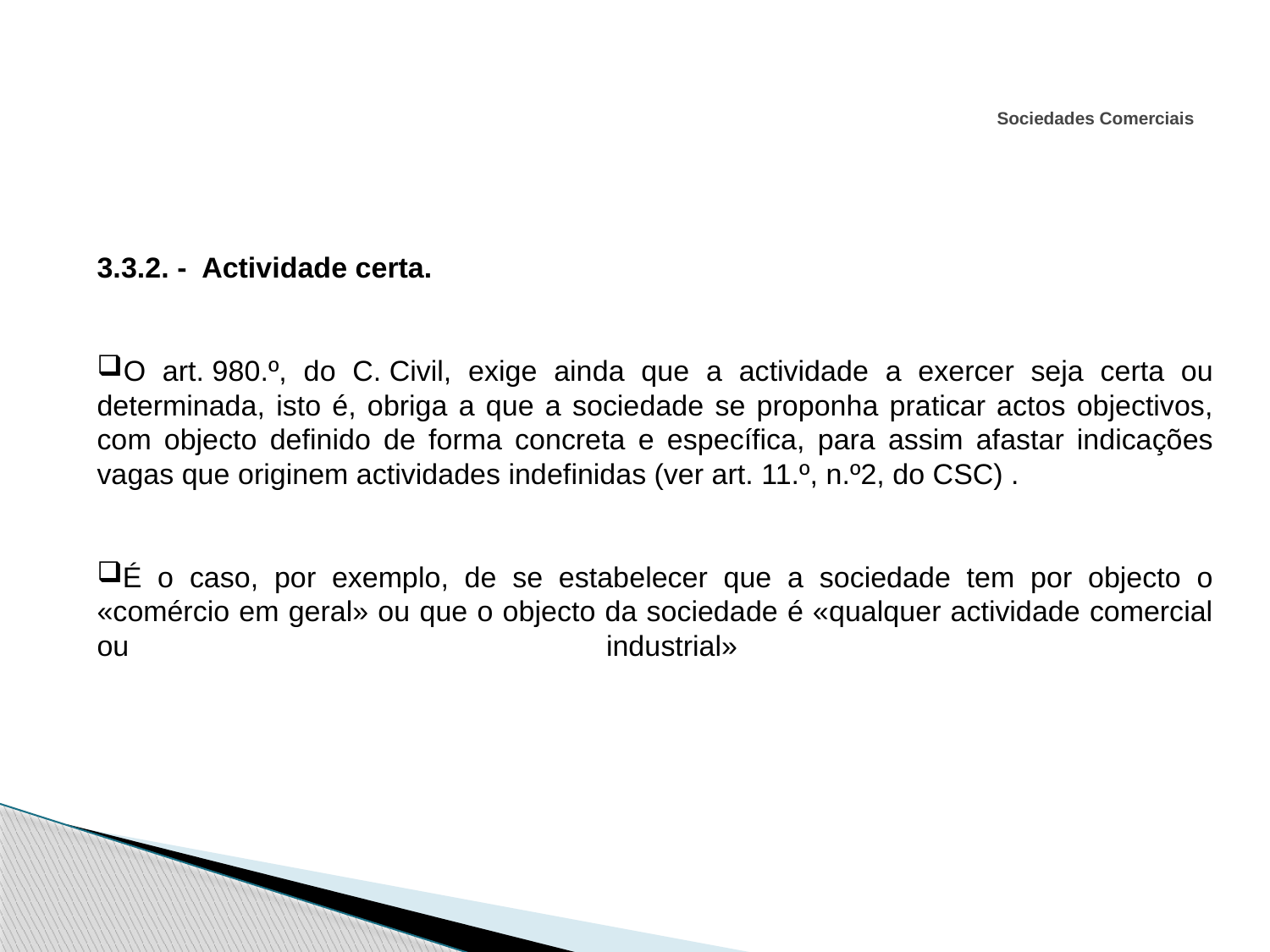

# Sociedades Comerciais

3.3.2. -  Actividade certa.

 O art. 980.º, do C. Civil, exige ainda que a actividade a exercer seja certa ou determinada, isto é, obriga a que a sociedade se proponha praticar actos objectivos, com objecto definido de forma concreta e específica, para assim afastar indicações vagas que originem actividades indefinidas (ver art. 11.º, n.º2, do CSC) .

 É o caso, por exemplo, de se estabelecer que a sociedade tem por objecto o «comércio em geral» ou que o objecto da sociedade é «qualquer actividade comercial ou industrial»